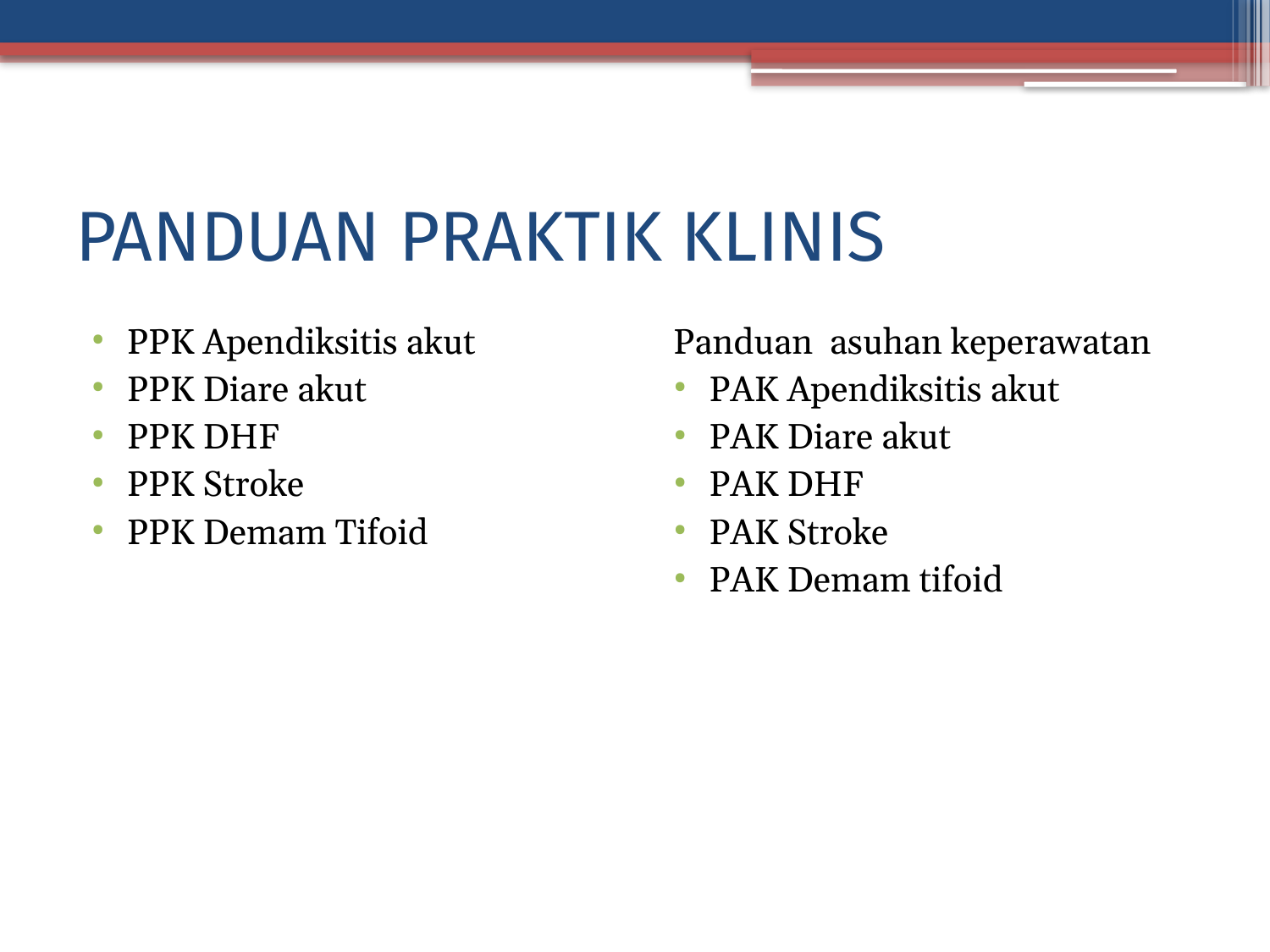

# PANDUAN PRAKTIK KLINIS
PPK Apendiksitis akut
PPK Diare akut
PPK DHF
PPK Stroke
PPK Demam Tifoid
Panduan  asuhan keperawatan
PAK Apendiksitis akut
PAK Diare akut
PAK DHF
PAK Stroke
PAK Demam tifoid